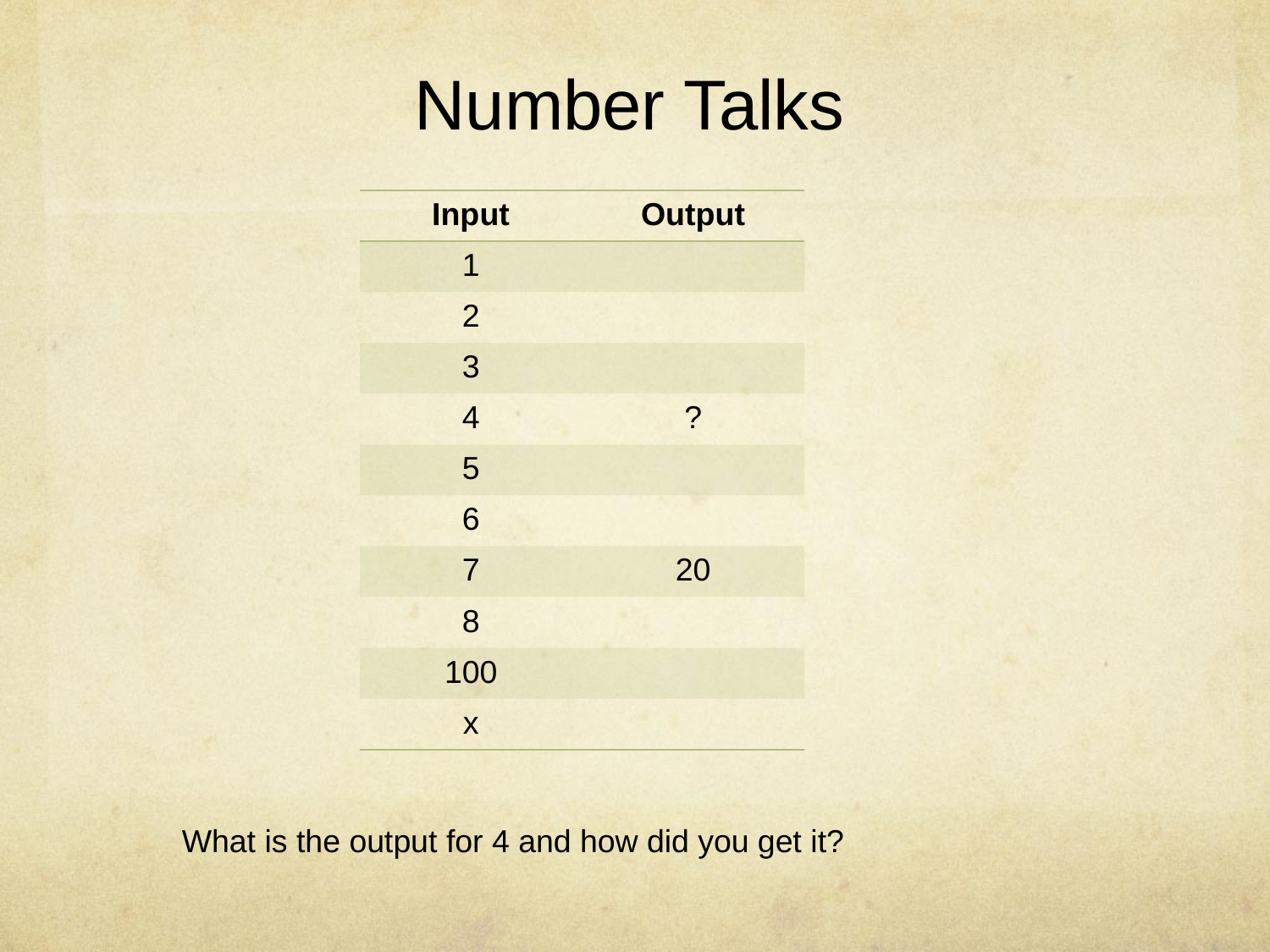

Number Talks

| Input | Output |
| --- | --- |
| 1 |  |
| 2 |  |
| 3 |  |
| 4 | ? |
| 5 |  |
| 6 |  |
| 7 | 20 |
| 8 |  |
| 100 |  |
| x |  |
What is the output for 4 and how did you get it?